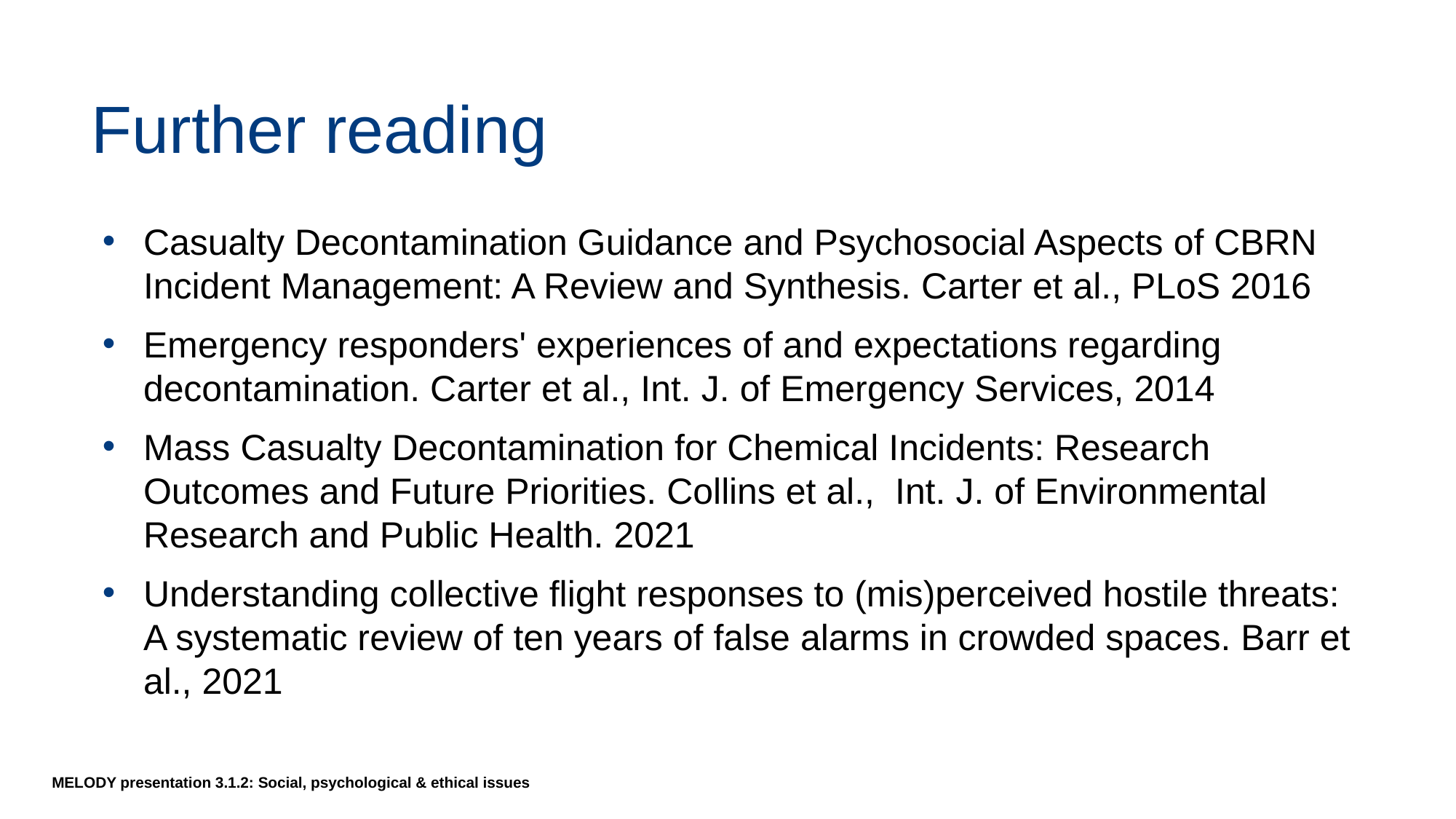

# Further reading
Casualty Decontamination Guidance and Psychosocial Aspects of CBRN Incident Management: A Review and Synthesis. Carter et al., PLoS 2016
Emergency responders' experiences of and expectations regarding decontamination. Carter et al., Int. J. of Emergency Services, 2014
Mass Casualty Decontamination for Chemical Incidents: Research Outcomes and Future Priorities. Collins et al.,  Int. J. of Environmental Research and Public Health. 2021
Understanding collective flight responses to (mis)perceived hostile threats: A systematic review of ten years of false alarms in crowded spaces. Barr et al., 2021
MELODY presentation 3.1.2: Social, psychological & ethical issues